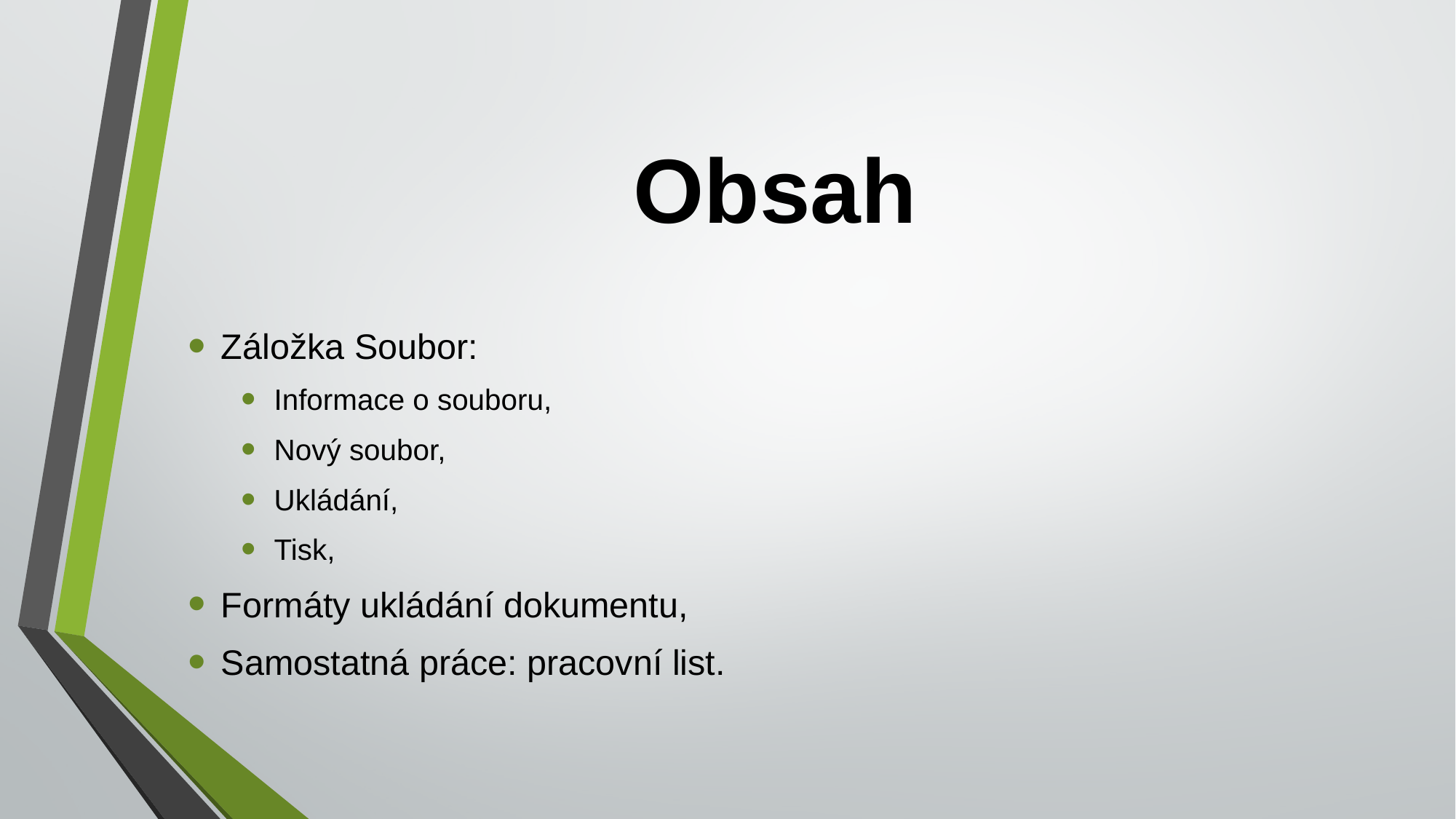

# Obsah
Záložka Soubor:
Informace o souboru,
Nový soubor,
Ukládání,
Tisk,
Formáty ukládání dokumentu,
Samostatná práce: pracovní list.